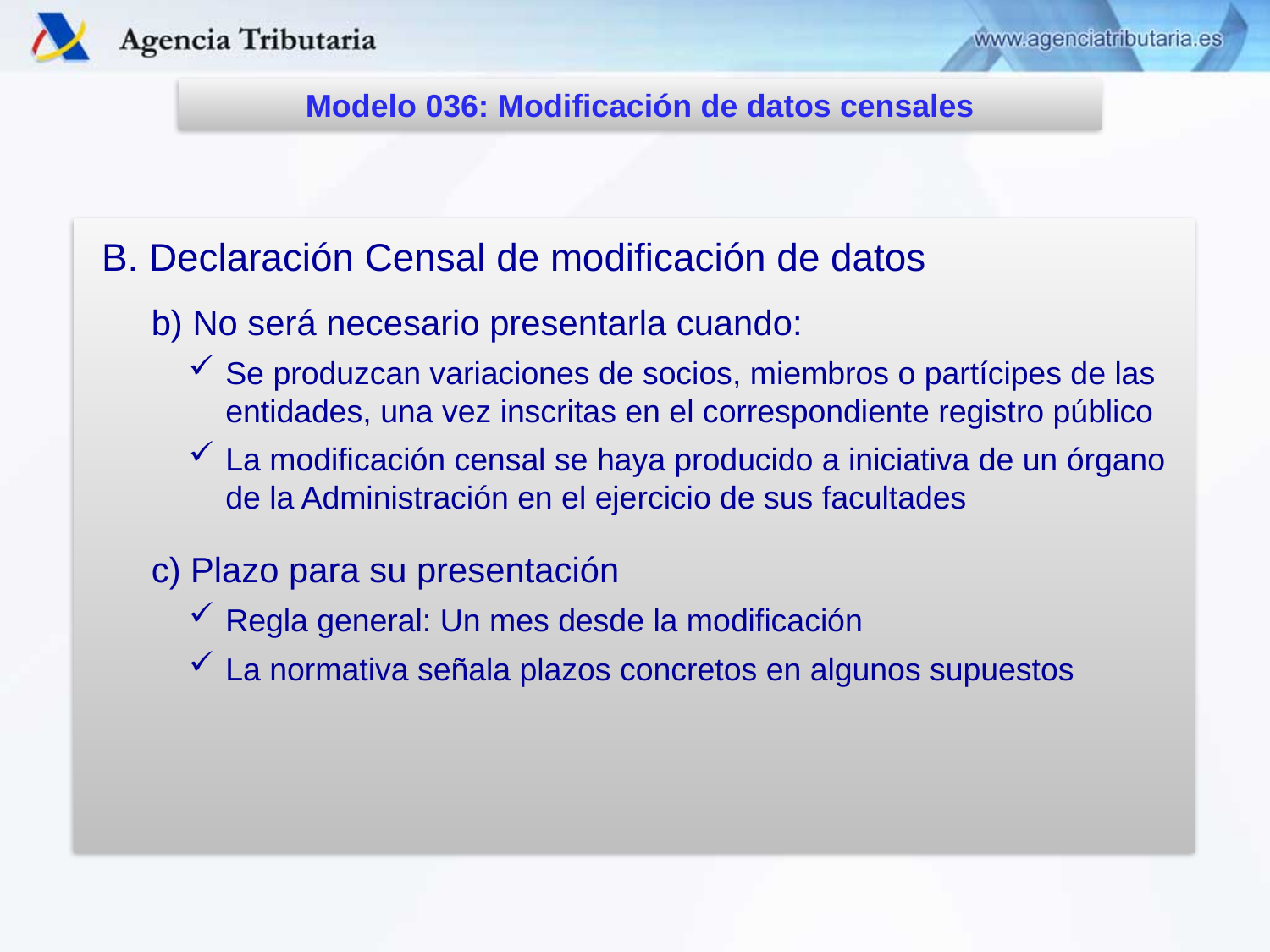

Modelo 036: Modificación de datos censales

B. Declaración Censal de modificación de datos
b) No será necesario presentarla cuando:
Se produzcan variaciones de socios, miembros o partícipes de las entidades, una vez inscritas en el correspondiente registro público
La modificación censal se haya producido a iniciativa de un órgano de la Administración en el ejercicio de sus facultades
c) Plazo para su presentación
Regla general: Un mes desde la modificación
La normativa señala plazos concretos en algunos supuestos